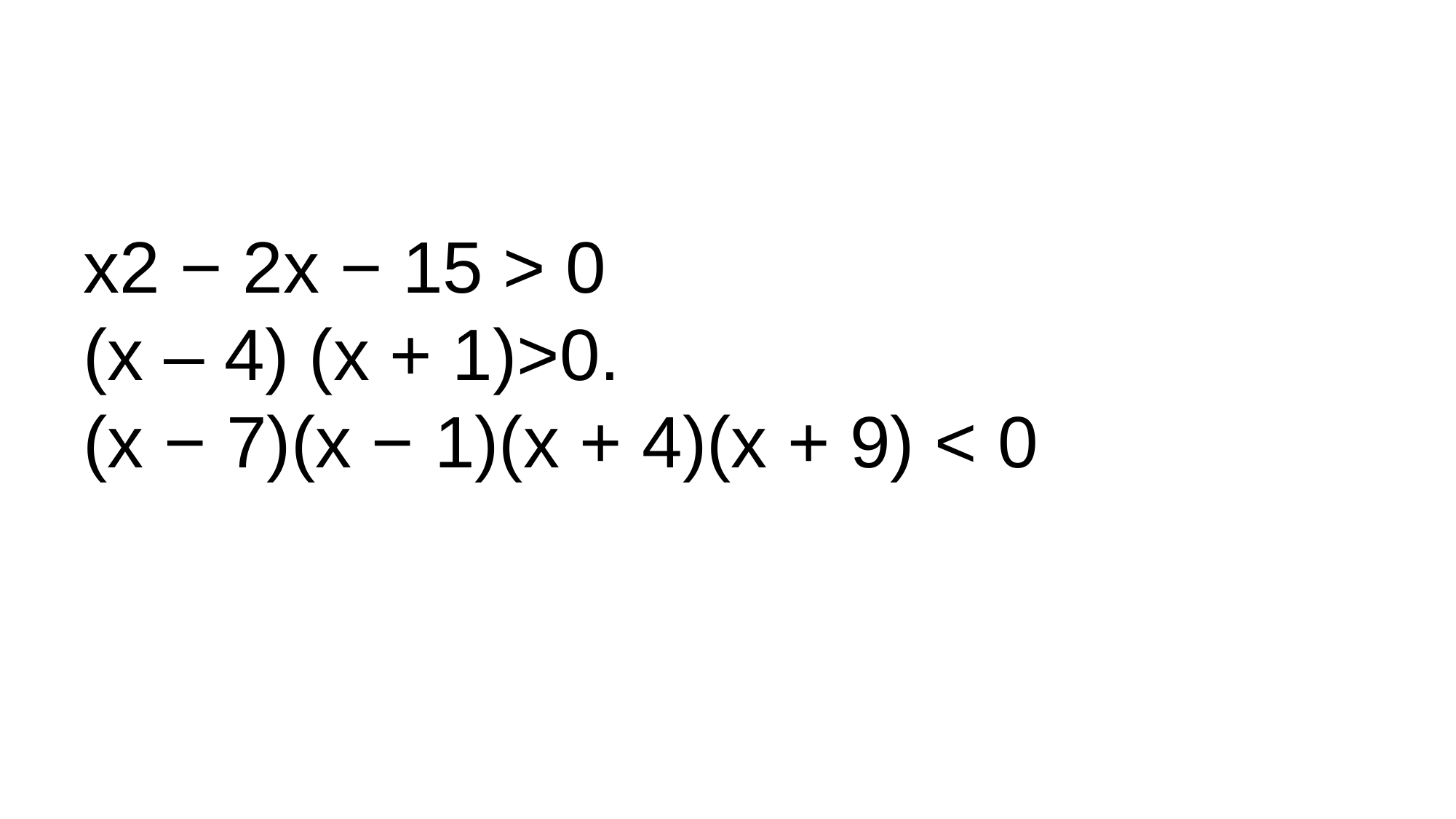

#

x2 − 2x − 15 > 0
(х – 4) (х + 1)>0.
(x − 7)(x − 1)(x + 4)(x + 9) < 0